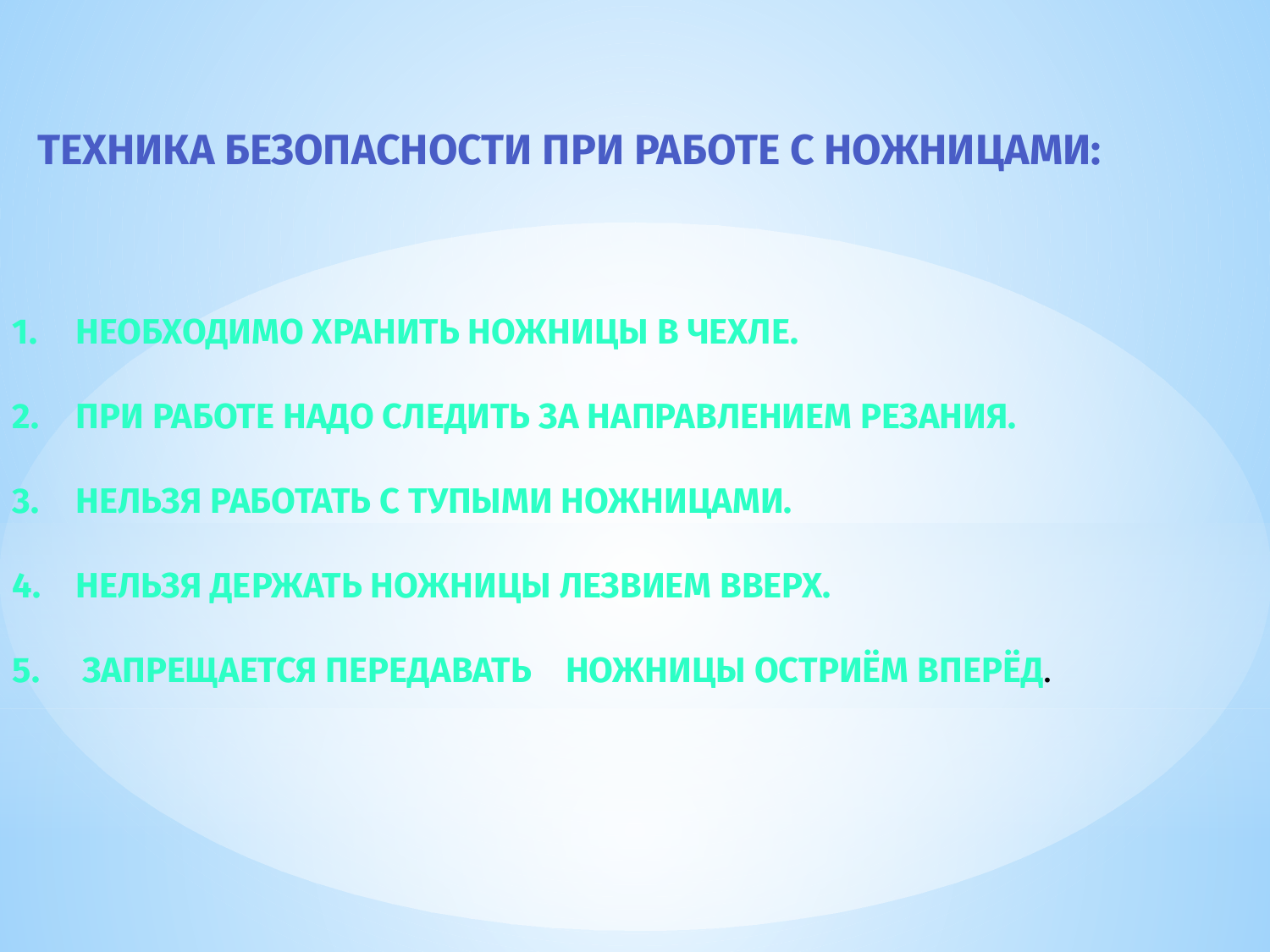

Техника безопасности при работе с ножницами:

Необходимо хранить ножницы в чехле.

При работе надо следить за направлением резания.

Нельзя работать с тупыми ножницами.

Нельзя держать ножницы лезвием вверх.

5.     Запрещается передавать    ножницы остриём вперёд.